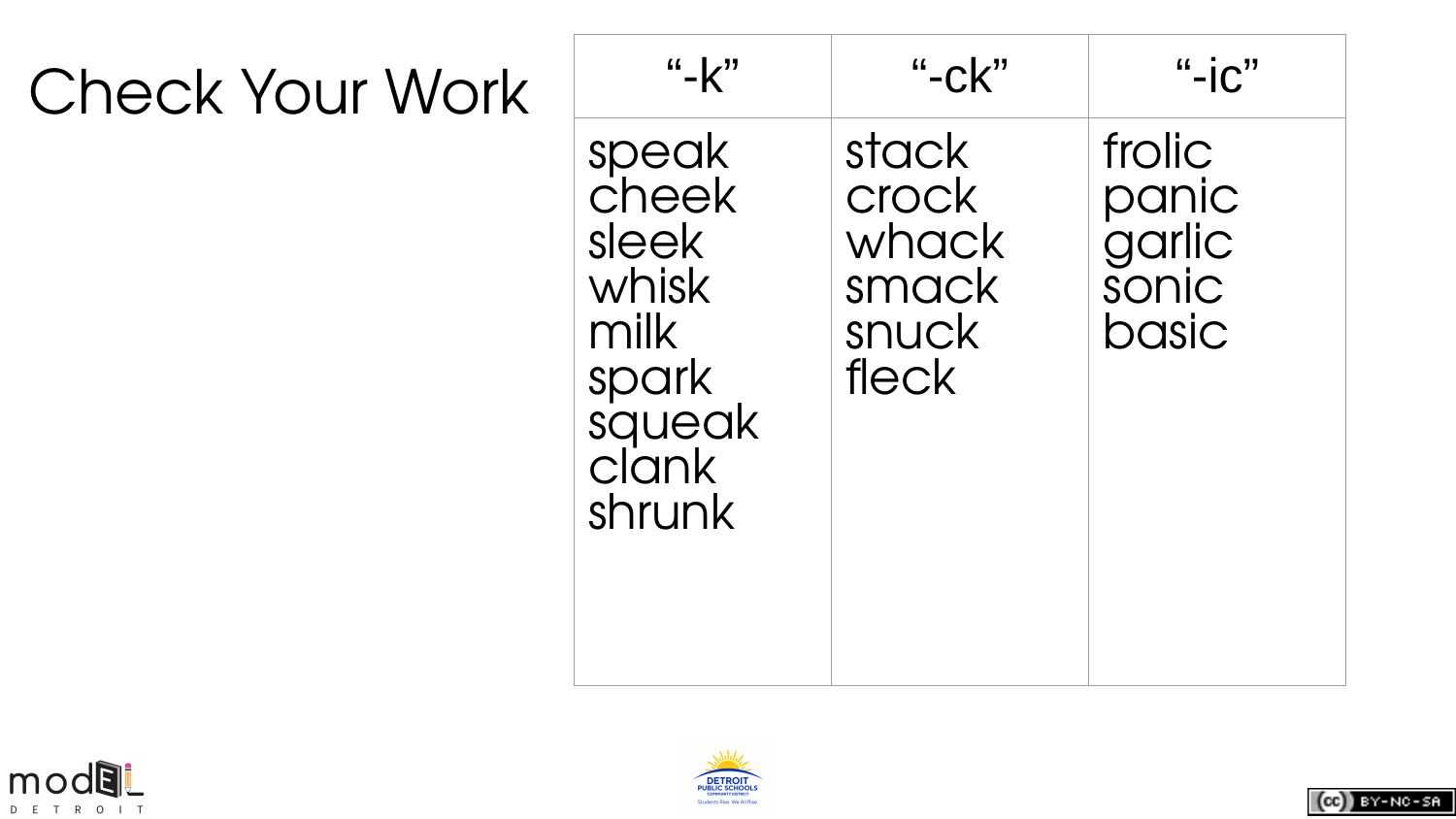

# Check Your Work
| “-k” | “-ck” | “-ic” |
| --- | --- | --- |
| speak cheek sleek whisk milk spark squeak clank shrunk | stack crock whack smack snuck fleck | frolic panic garlic sonic basic |